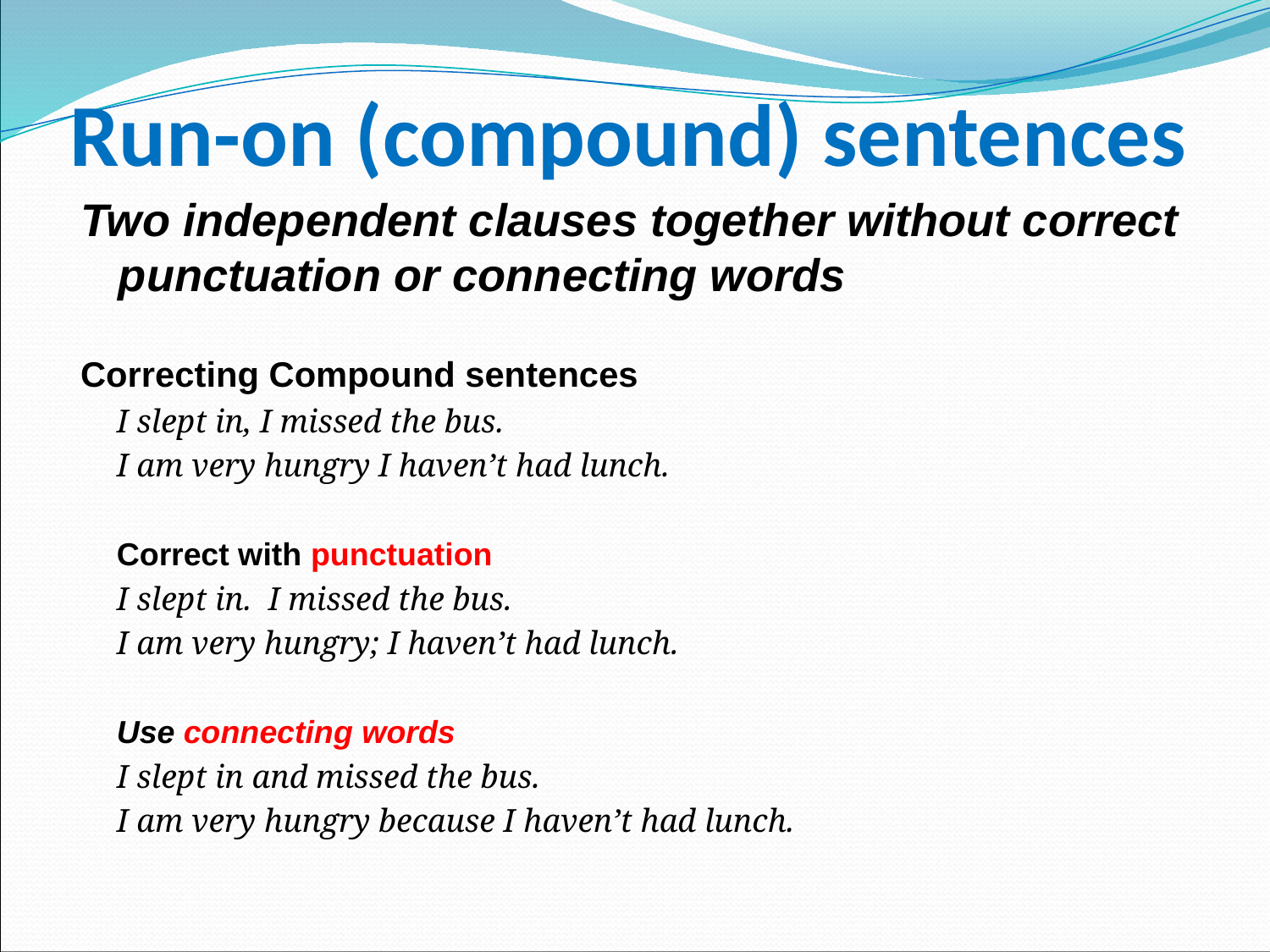

# Run-on (compound) sentences
Two independent clauses together without correct punctuation or connecting words

Correcting Compound sentences
I slept in, I missed the bus.
I am very hungry I haven’t had lunch.

Correct with punctuation
I slept in.  I missed the bus.
I am very hungry; I haven’t had lunch.

Use connecting words
I slept in and missed the bus.
I am very hungry because I haven’t had lunch.